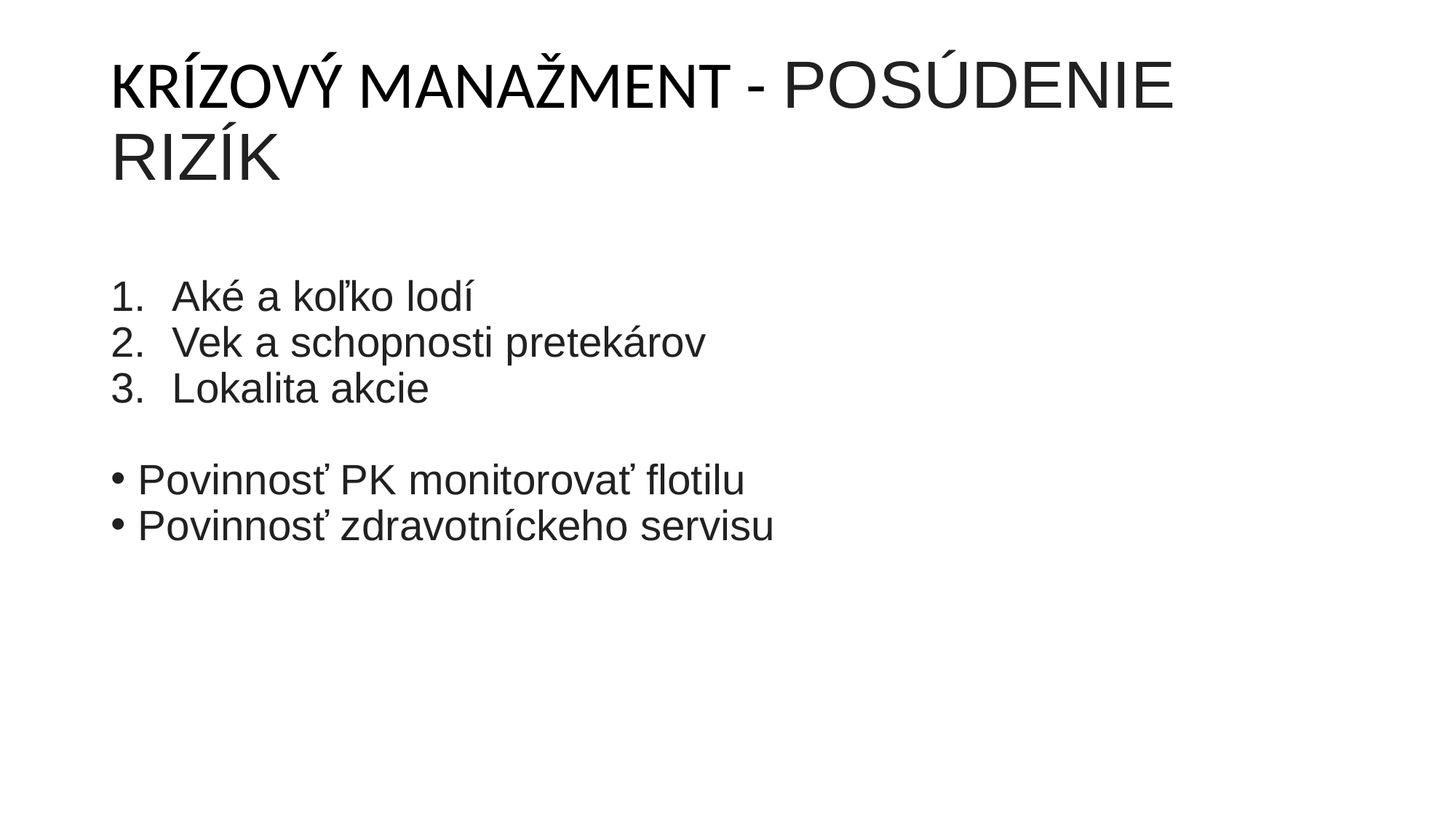

# KRÍZOVÝ MANAŽMENT - POSÚDENIE RIZÍK

Aké a koľko lodí
Vek a schopnosti pretekárov
Lokalita akcie
Povinnosť PK monitorovať flotilu
Povinnosť zdravotníckeho servisu